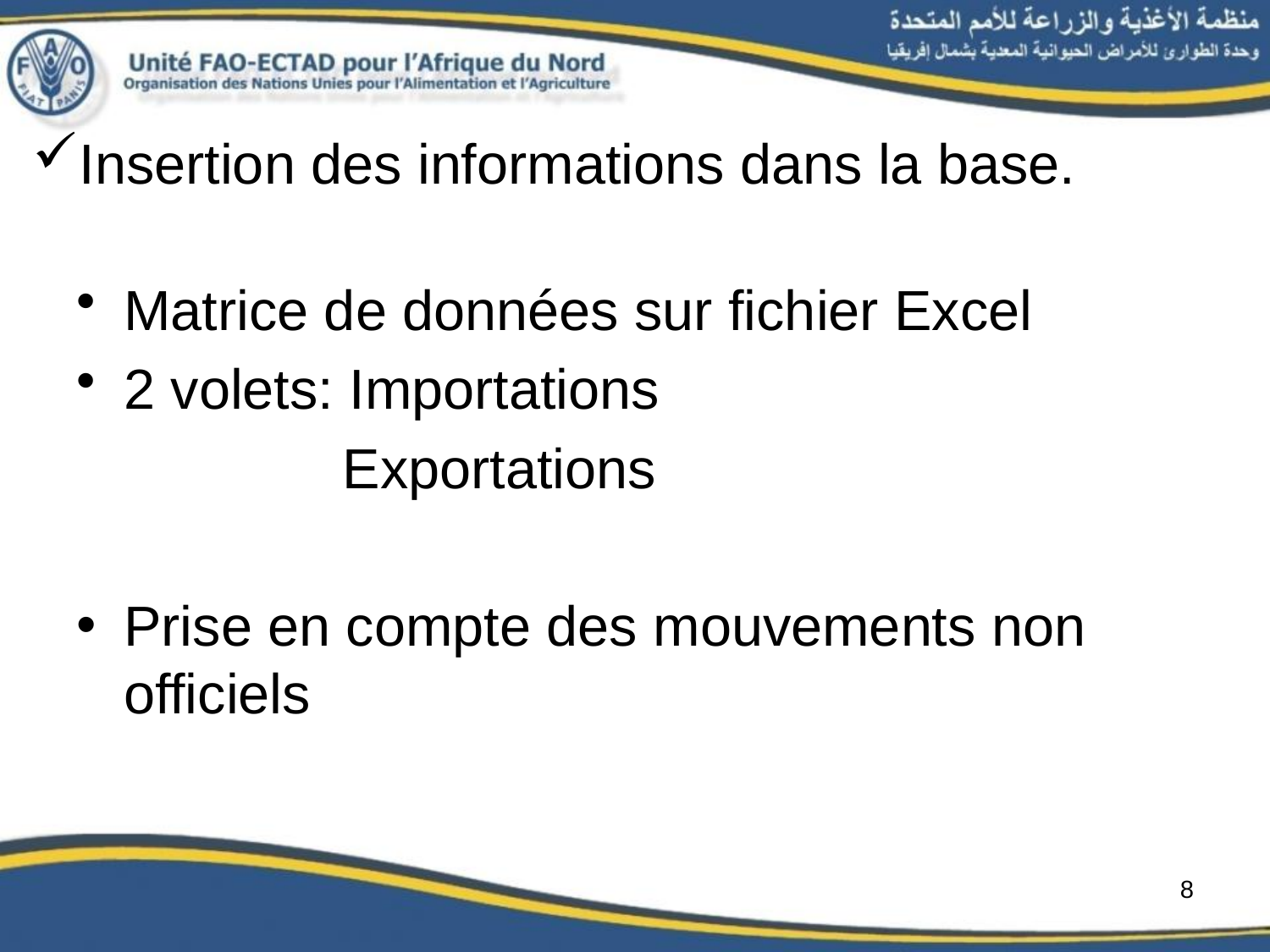

# Insertion des informations dans la base.
Matrice de données sur fichier Excel
2 volets: Importations
                 Exportations

Prise en compte des mouvements non officiels
8